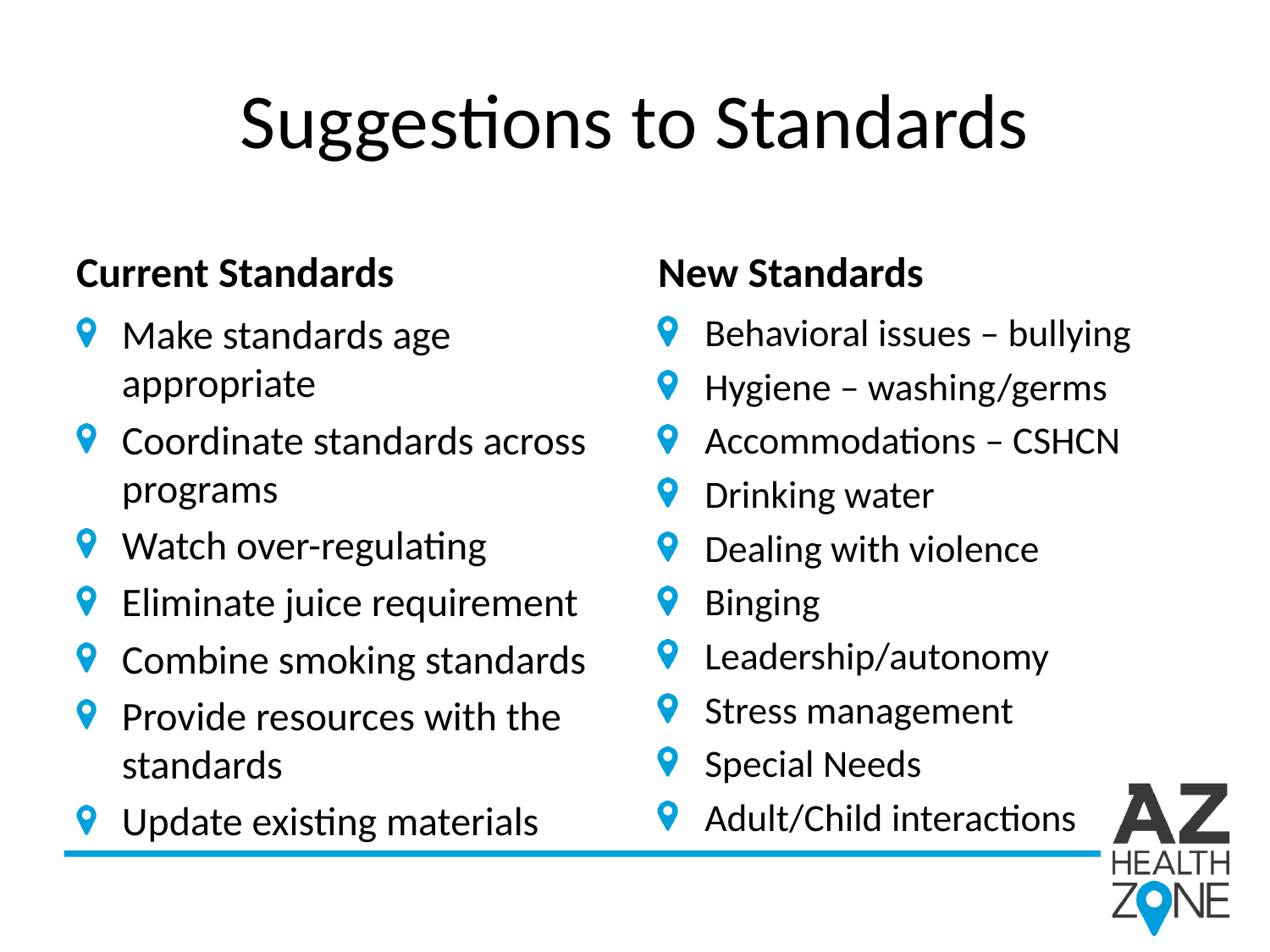

# Suggestions to Standards
Current Standards
New Standards
Make standards age appropriate
Coordinate standards across programs
Watch over-regulating
Eliminate juice requirement
Combine smoking standards
Provide resources with the standards
Update existing materials
Behavioral issues – bullying
Hygiene – washing/germs
Accommodations – CSHCN
Drinking water
Dealing with violence
Binging
Leadership/autonomy
Stress management
Special Needs
Adult/Child interactions